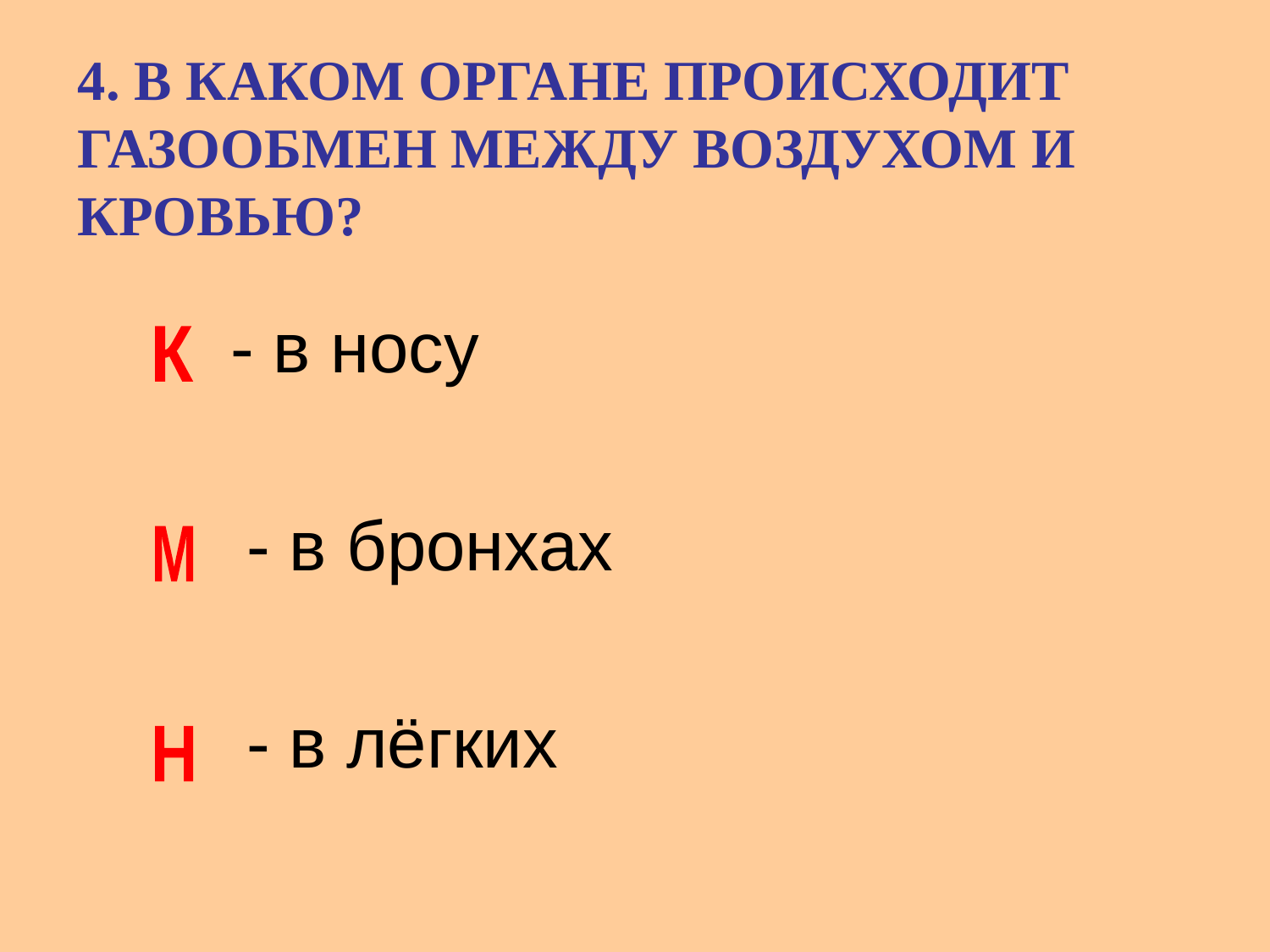

# 4. В КАКОМ ОРГАНЕ ПРОИСХОДИТ ГАЗООБМЕН МЕЖДУ ВОЗДУХОМ И КРОВЬЮ?
    - в носу

    - в бронхах

    - в лёгких
К
М
Н